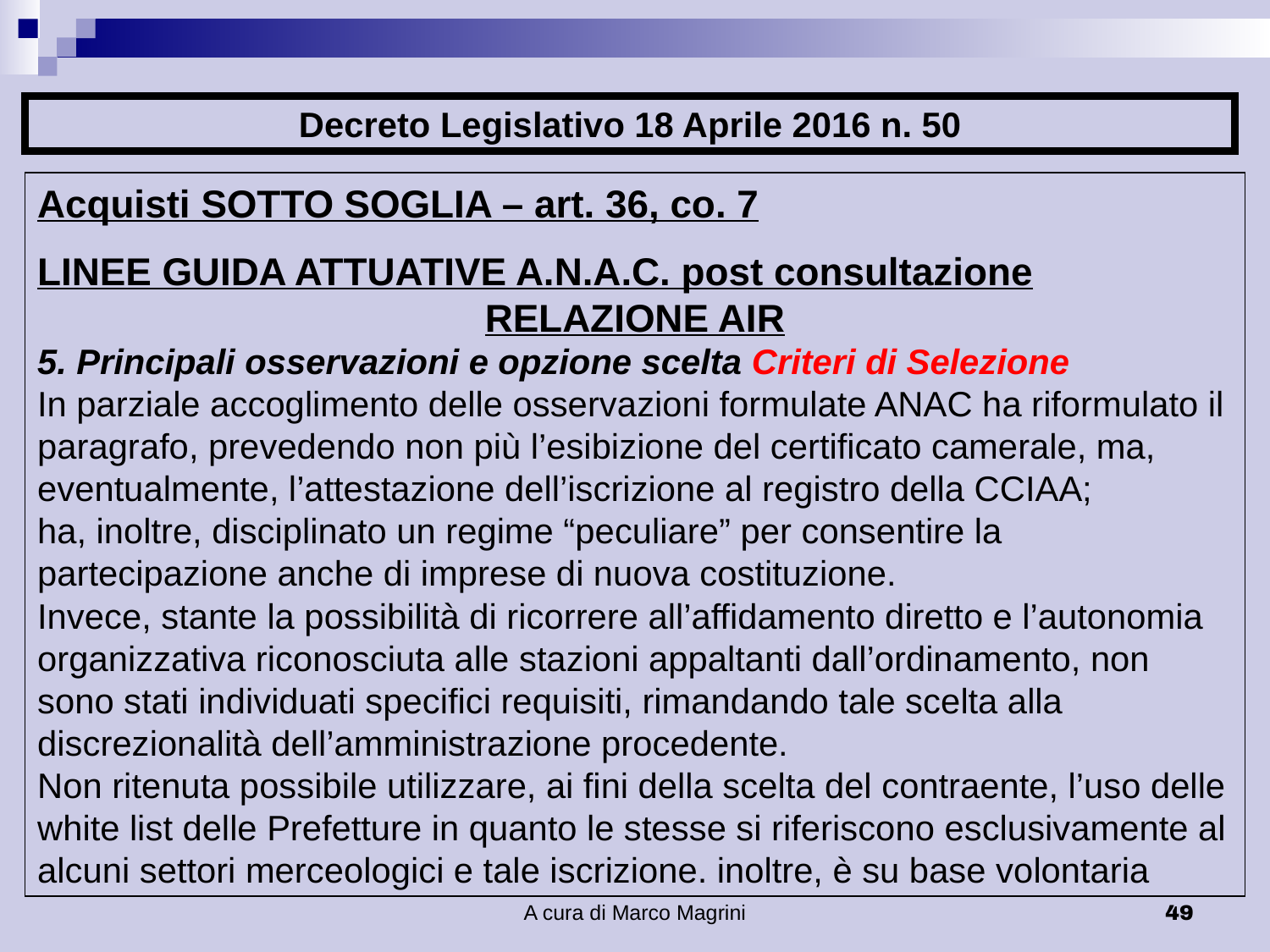

Decreto Legislativo 18 Aprile 2016 n. 50
Acquisti SOTTO SOGLIA – art. 36, co. 7

LINEE GUIDA ATTUATIVE A.N.A.C. post consultazione
RELAZIONE AIR
5. Principali osservazioni e opzione scelta Criteri di Selezione
In parziale accoglimento delle osservazioni formulate ANAC ha riformulato il paragrafo, prevedendo non più l’esibizione del certificato camerale, ma, eventualmente, l’attestazione dell’iscrizione al registro della CCIAA;
ha, inoltre, disciplinato un regime “peculiare” per consentire la partecipazione anche di imprese di nuova costituzione.
Invece, stante la possibilità di ricorrere all’affidamento diretto e l’autonomia organizzativa riconosciuta alle stazioni appaltanti dall’ordinamento, non sono stati individuati specifici requisiti, rimandando tale scelta alla discrezionalità dell’amministrazione procedente.
Non ritenuta possibile utilizzare, ai fini della scelta del contraente, l’uso delle white list delle Prefetture in quanto le stesse si riferiscono esclusivamente al alcuni settori merceologici e tale iscrizione. inoltre, è su base volontaria

A cura di Marco Magrini
49